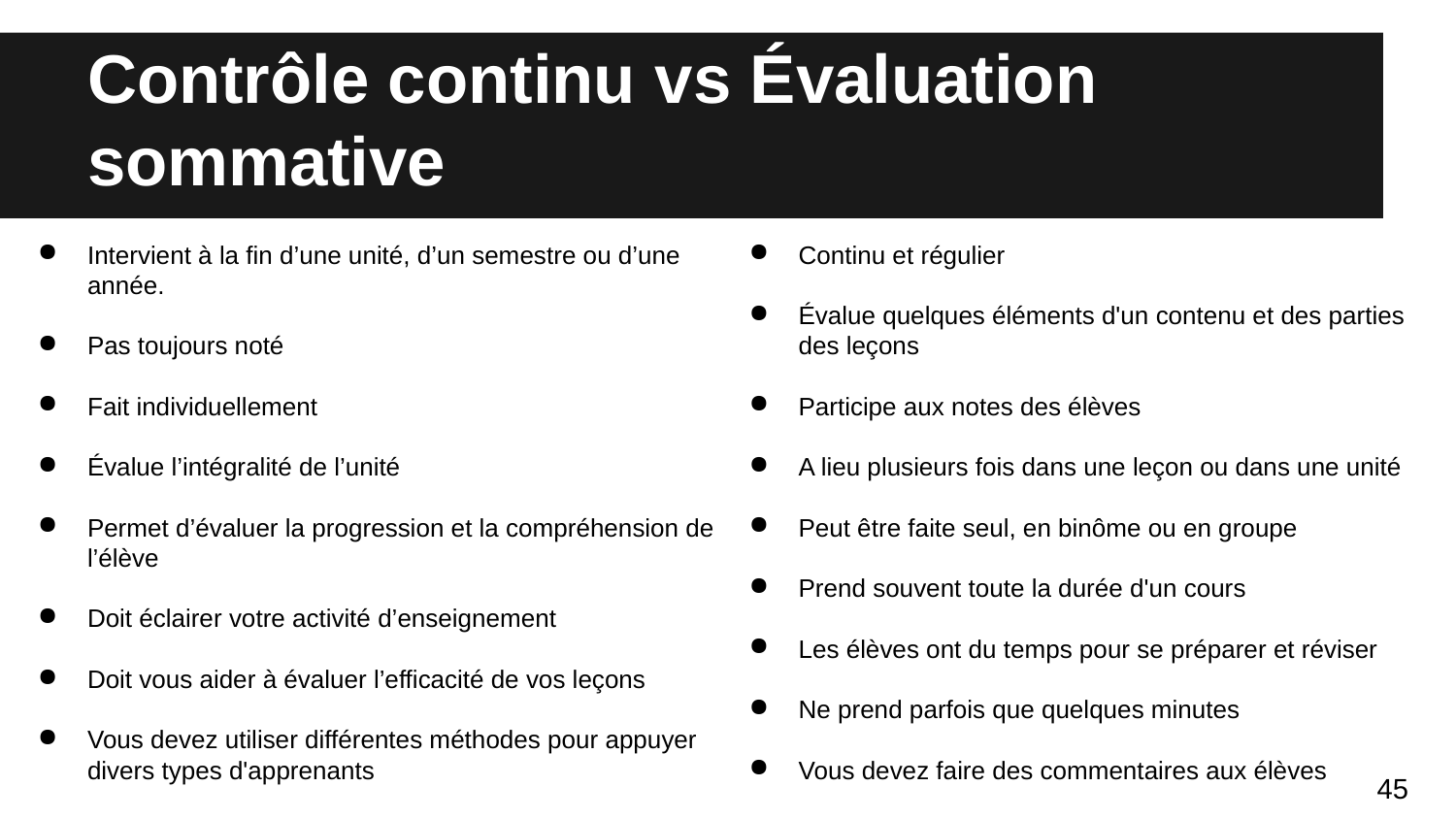

# Contrôle continu vs Évaluation sommative
Intervient à la fin d’une unité, d’un semestre ou d’une année.

Pas toujours noté

Fait individuellement

Évalue l’intégralité de l’unité

Permet d’évaluer la progression et la compréhension de l’élève

Doit éclairer votre activité d’enseignement

Doit vous aider à évaluer l’efficacité de vos leçons
Vous devez utiliser différentes méthodes pour appuyer divers types d'apprenants
Continu et régulier

Évalue quelques éléments d'un contenu et des parties des leçons

Participe aux notes des élèves

A lieu plusieurs fois dans une leçon ou dans une unité

Peut être faite seul, en binôme ou en groupe

Prend souvent toute la durée d'un cours

Les élèves ont du temps pour se préparer et réviser

Ne prend parfois que quelques minutes

Vous devez faire des commentaires aux élèves

45